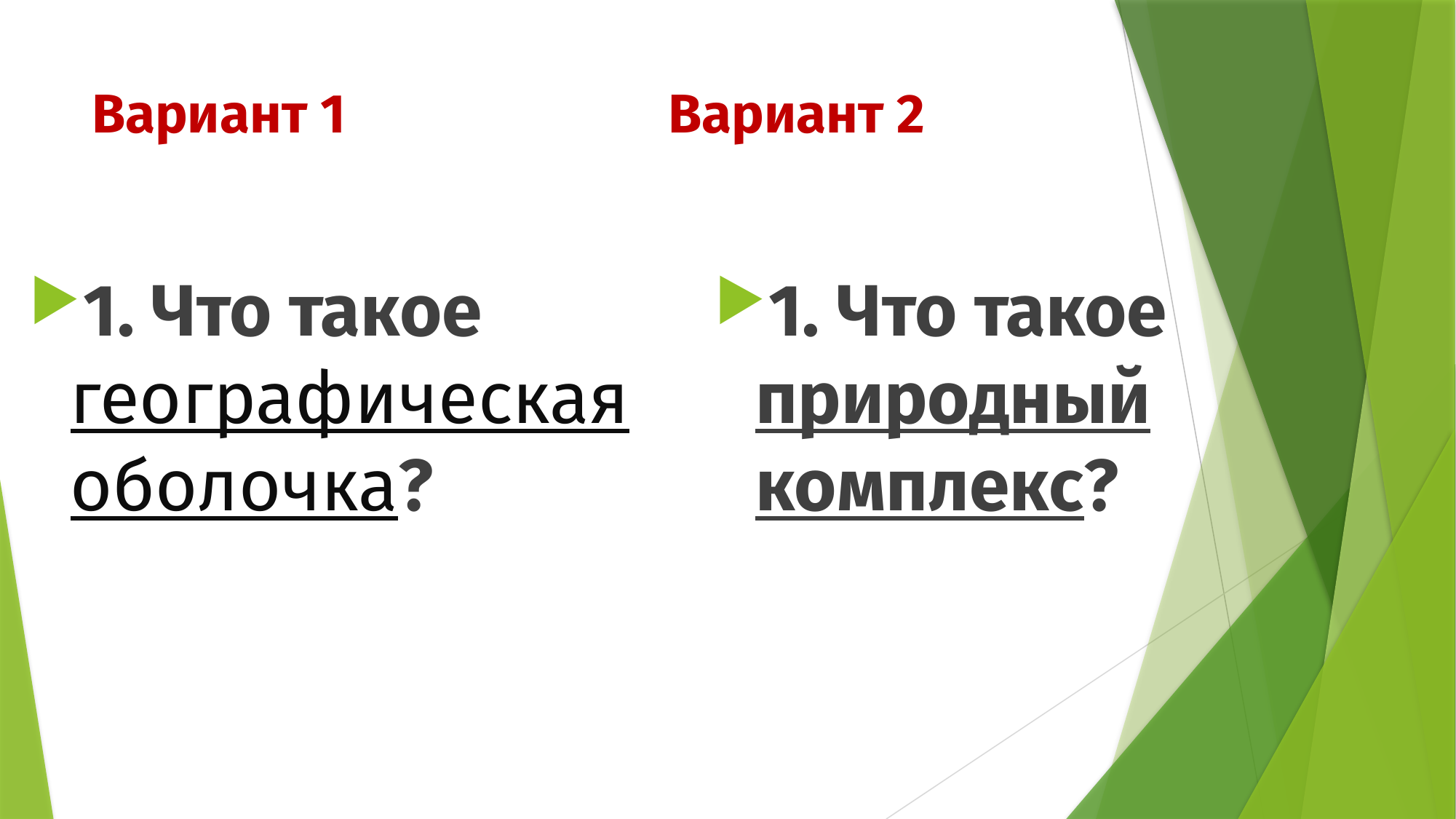

# Вариант 1                         Вариант 2
1. Что такое географическая оболочка?
1. Что такое природный комплекс?